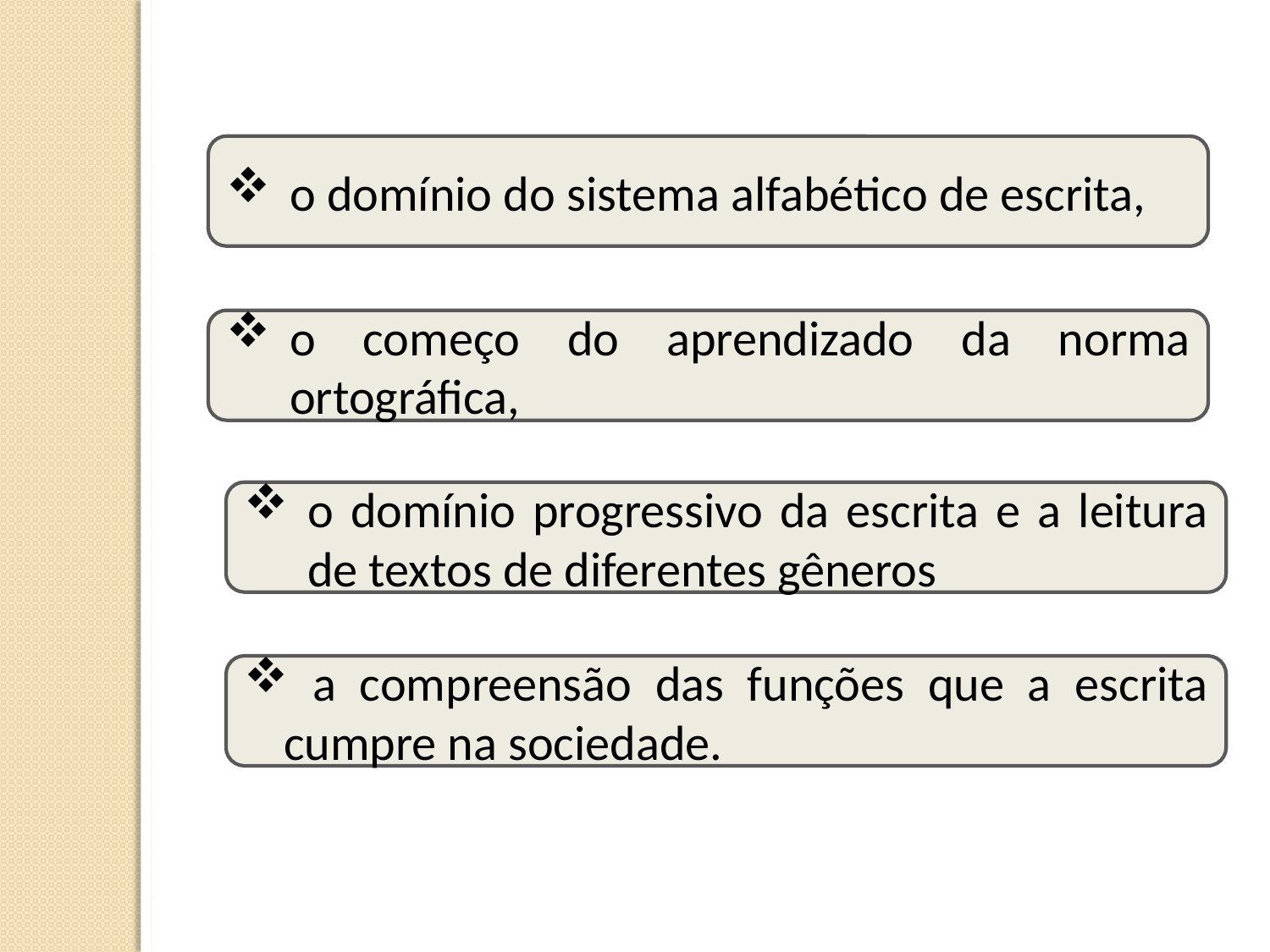

o domínio do sistema alfabético de escrita,

o começo do aprendizado da norma ortográfica,
o domínio progressivo da escrita e a leitura de textos de diferentes gêneros
 a compreensão das funções que a escrita cumpre na sociedade.